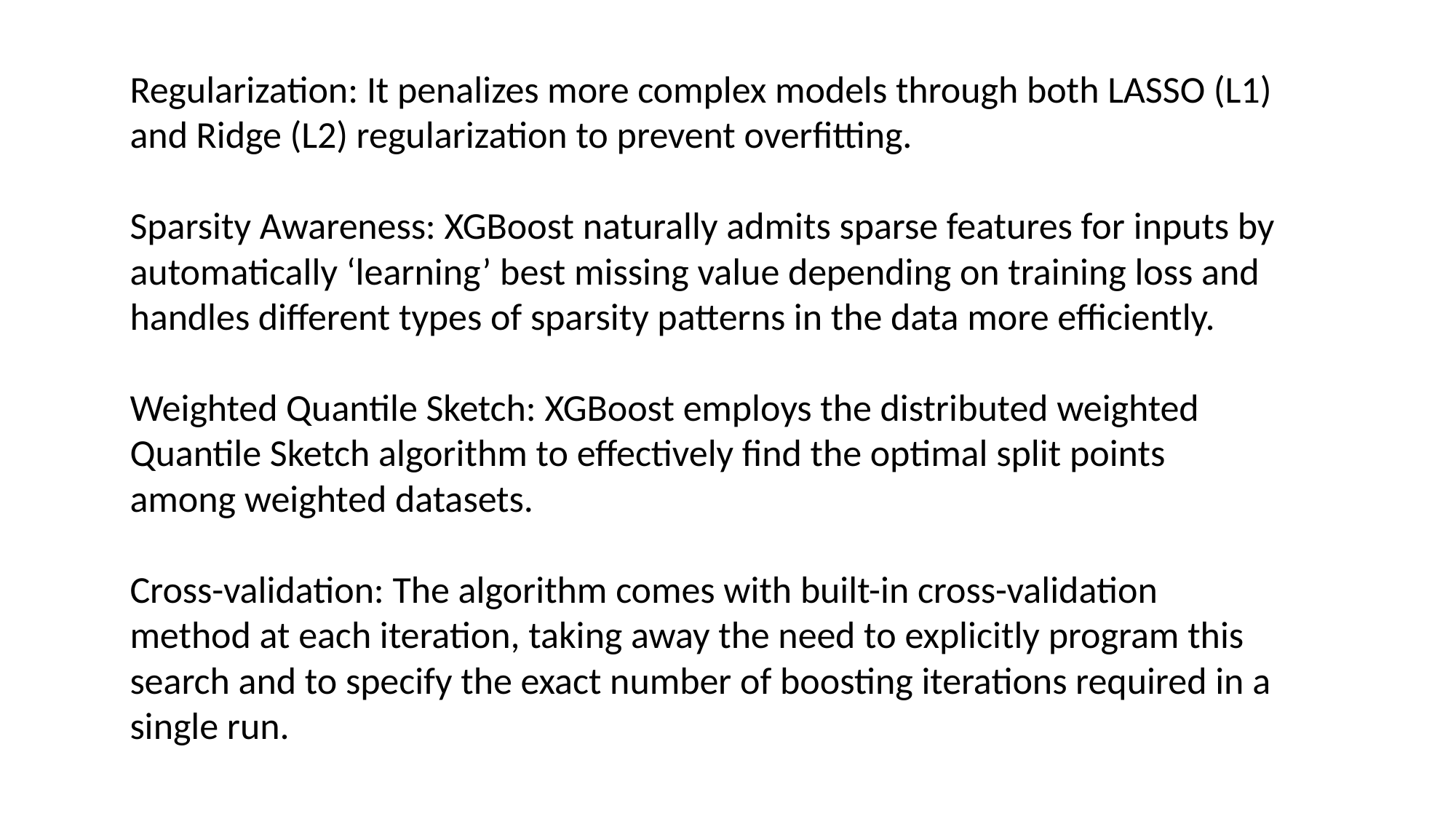

Regularization: It penalizes more complex models through both LASSO (L1) and Ridge (L2) regularization to prevent overfitting.

Sparsity Awareness: XGBoost naturally admits sparse features for inputs by automatically ‘learning’ best missing value depending on training loss and handles different types of sparsity patterns in the data more efficiently.

Weighted Quantile Sketch: XGBoost employs the distributed weighted Quantile Sketch algorithm to effectively find the optimal split points among weighted datasets.

Cross-validation: The algorithm comes with built-in cross-validation method at each iteration, taking away the need to explicitly program this search and to specify the exact number of boosting iterations required in a single run.